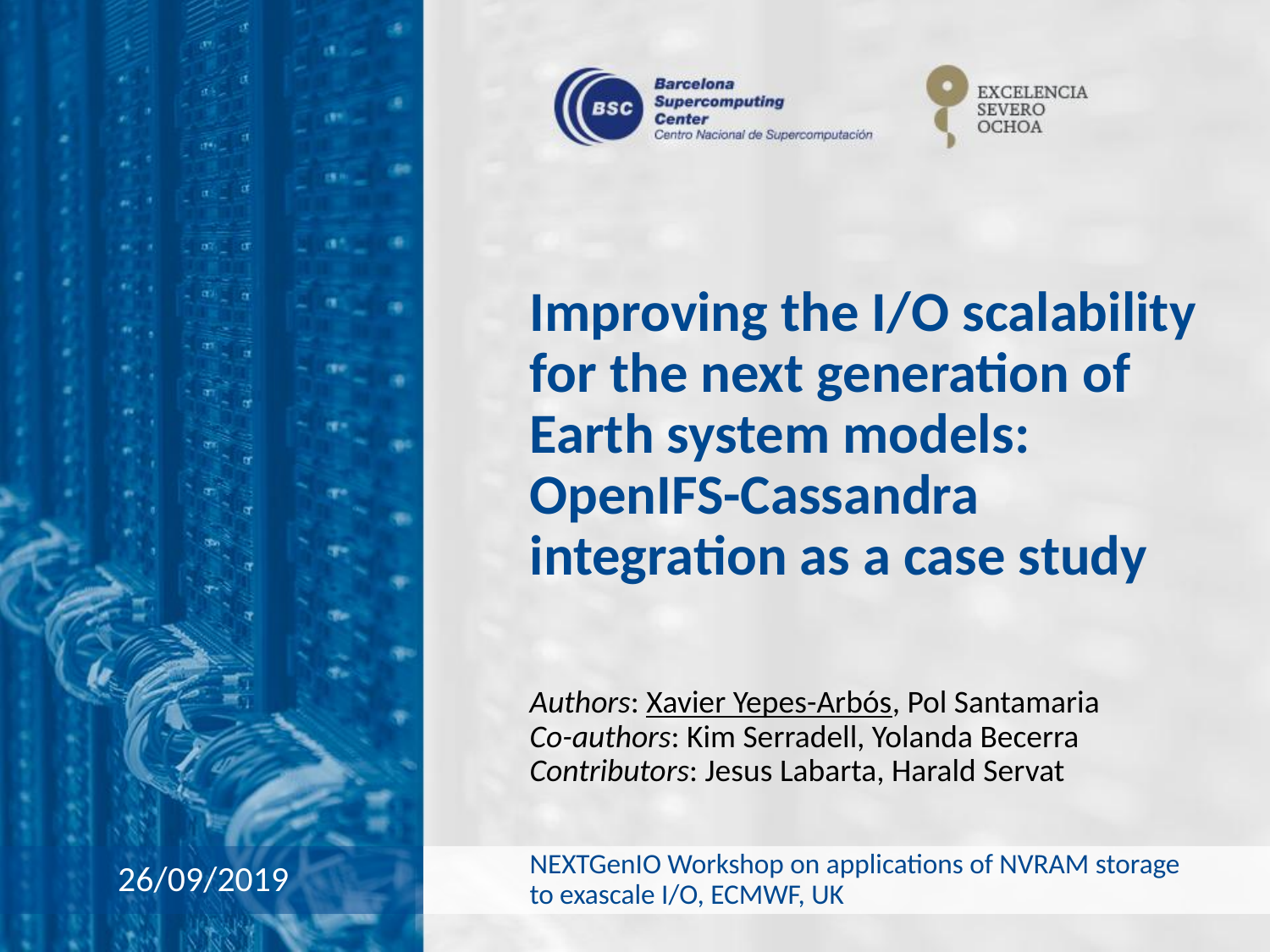

# Improving the I/O scalability for the next generation of Earth system models: OpenIFS-Cassandra integration as a case study
Authors: Xavier Yepes-Arbós, Pol Santamaria
Co-authors: Kim Serradell, Yolanda Becerra
Contributors: Jesus Labarta, Harald Servat
NEXTGenIO Workshop on applications of NVRAM storage to exascale I/O, ECMWF, UK
26/09/2019